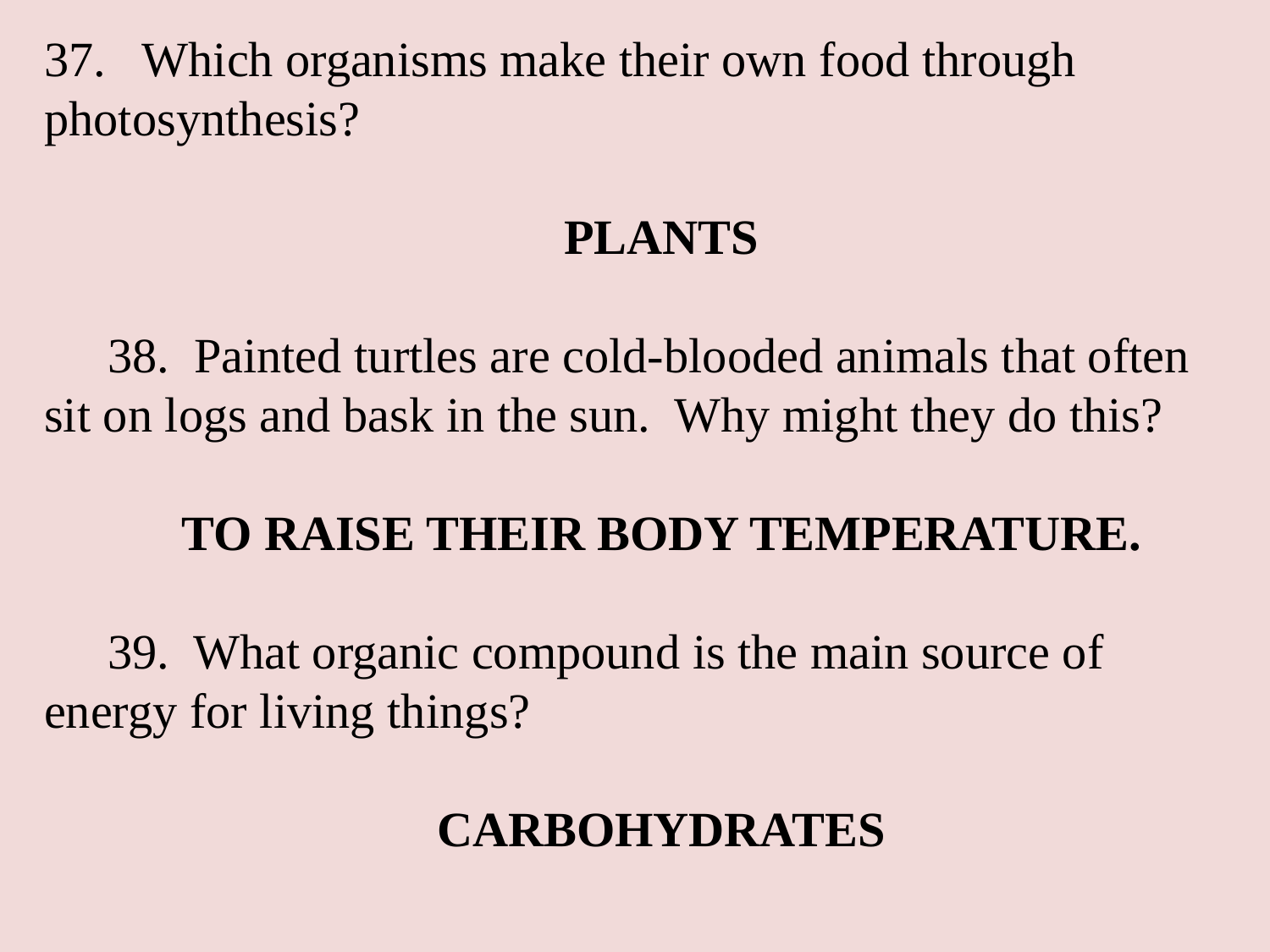

37.   Which organisms make their own food through photosynthesis?

PLANTS

38.  Painted turtles are cold-blooded animals that often sit on logs and bask in the sun.  Why might they do this?

TO RAISE THEIR BODY TEMPERATURE.

39.  What organic compound is the main source of energy for living things?

CARBOHYDRATES